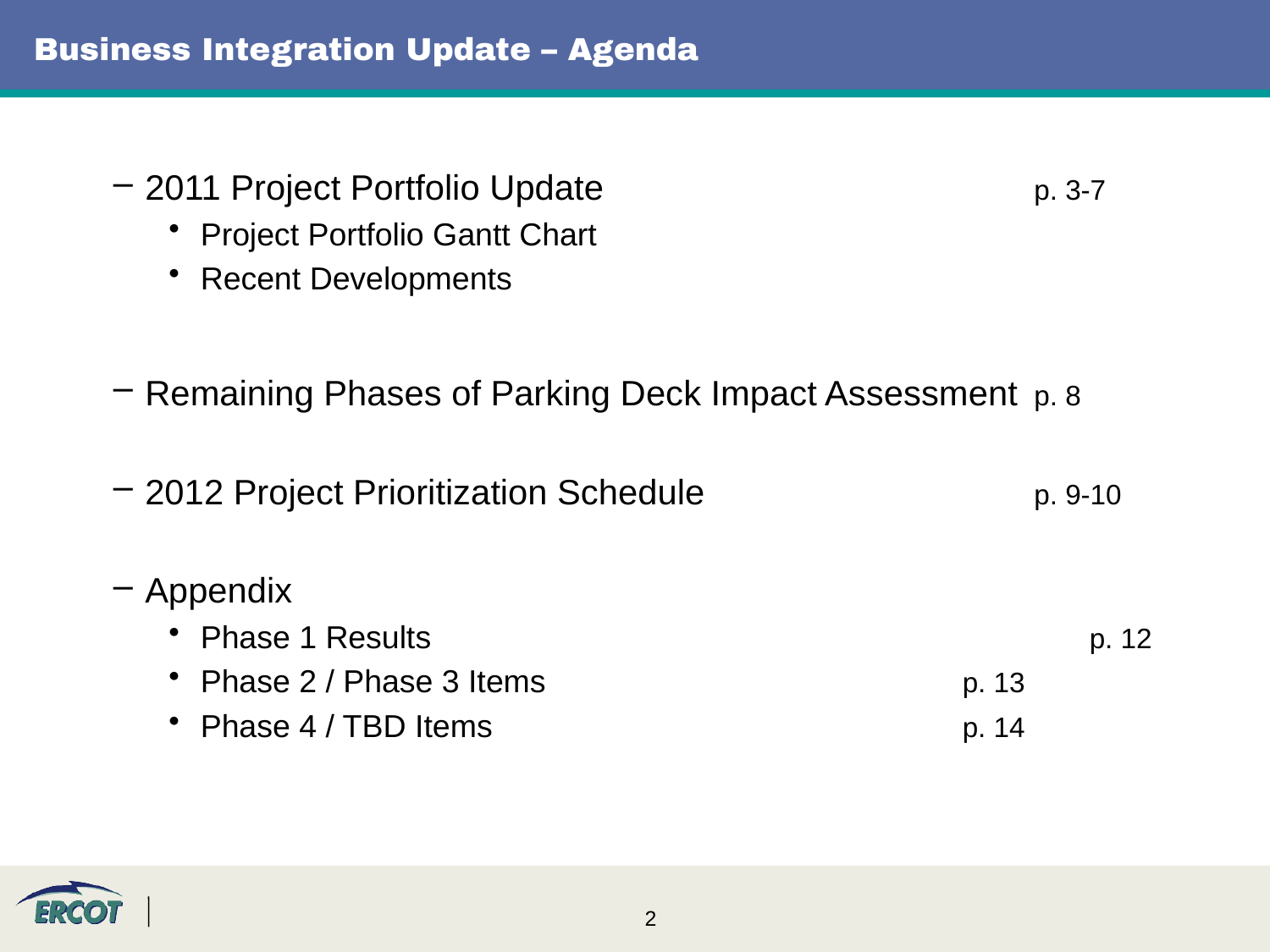

# Business Integration Update – Agenda
2011 Project Portfolio Update				p. 3-7
Project Portfolio Gantt Chart
Recent Developments

Remaining Phases of Parking Deck Impact Assessment	p. 8

2012 Project Prioritization Schedule			p. 9-10

Appendix
Phase 1 Results						p. 12
Phase 2 / Phase 3 Items					p. 13
Phase 4 / TBD Items 					p. 14